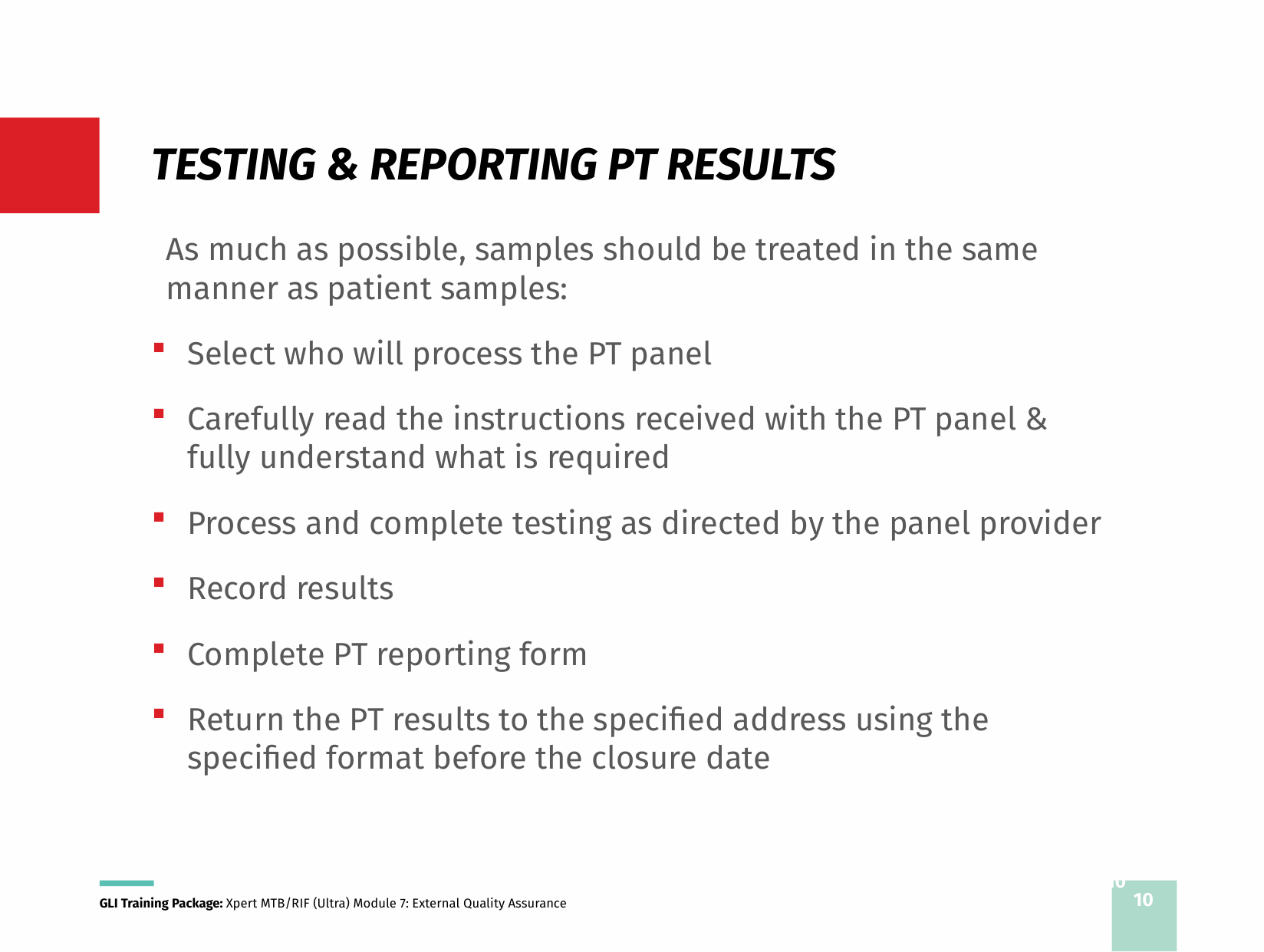

# TESTING & REPORTING PT RESULTS
As much as possible, samples should be treated in the same manner as patient samples:
Select who will process the PT panel
Carefully read the instructions received with the PT panel & fully understand what is required
Process and complete testing as directed by the panel provider
Record results
Complete PT reporting form
Return the PT results to the specified address using the specified format before the closure date

10